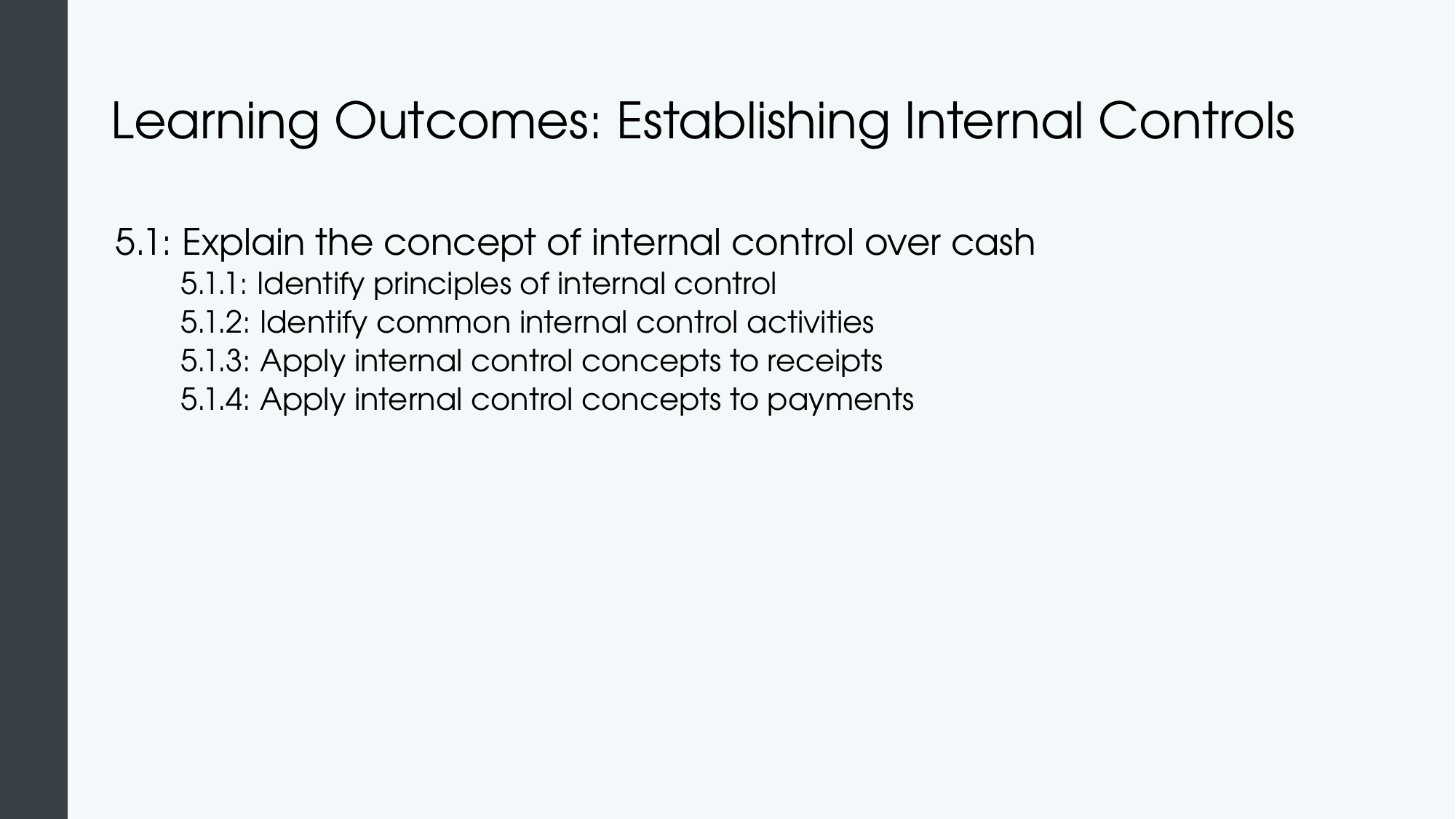

# Learning Outcomes: Establishing Internal Controls
5.1: Explain the concept of internal control over cash
5.1.1: Identify principles of internal control
5.1.2: Identify common internal control activities
5.1.3: Apply internal control concepts to receipts
5.1.4: Apply internal control concepts to payments